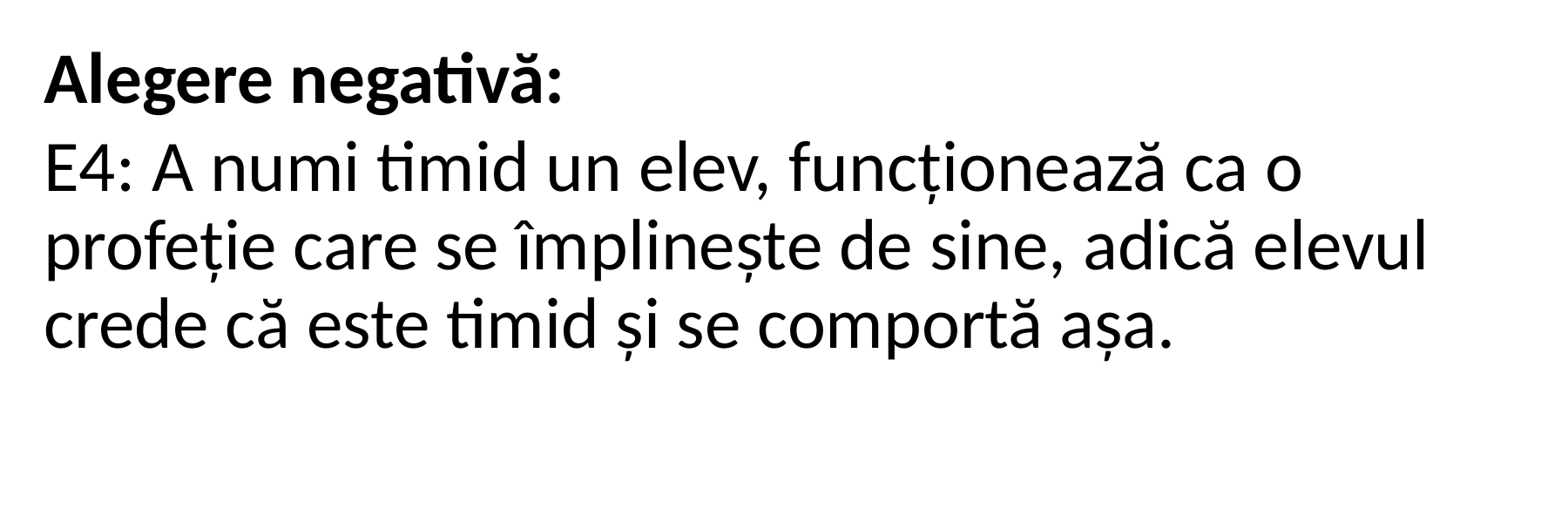

Alegere negativă:
E4: A numi timid un elev, funcționează ca o profeție care se împlinește de sine, adică elevul crede că este timid și se comportă așa.